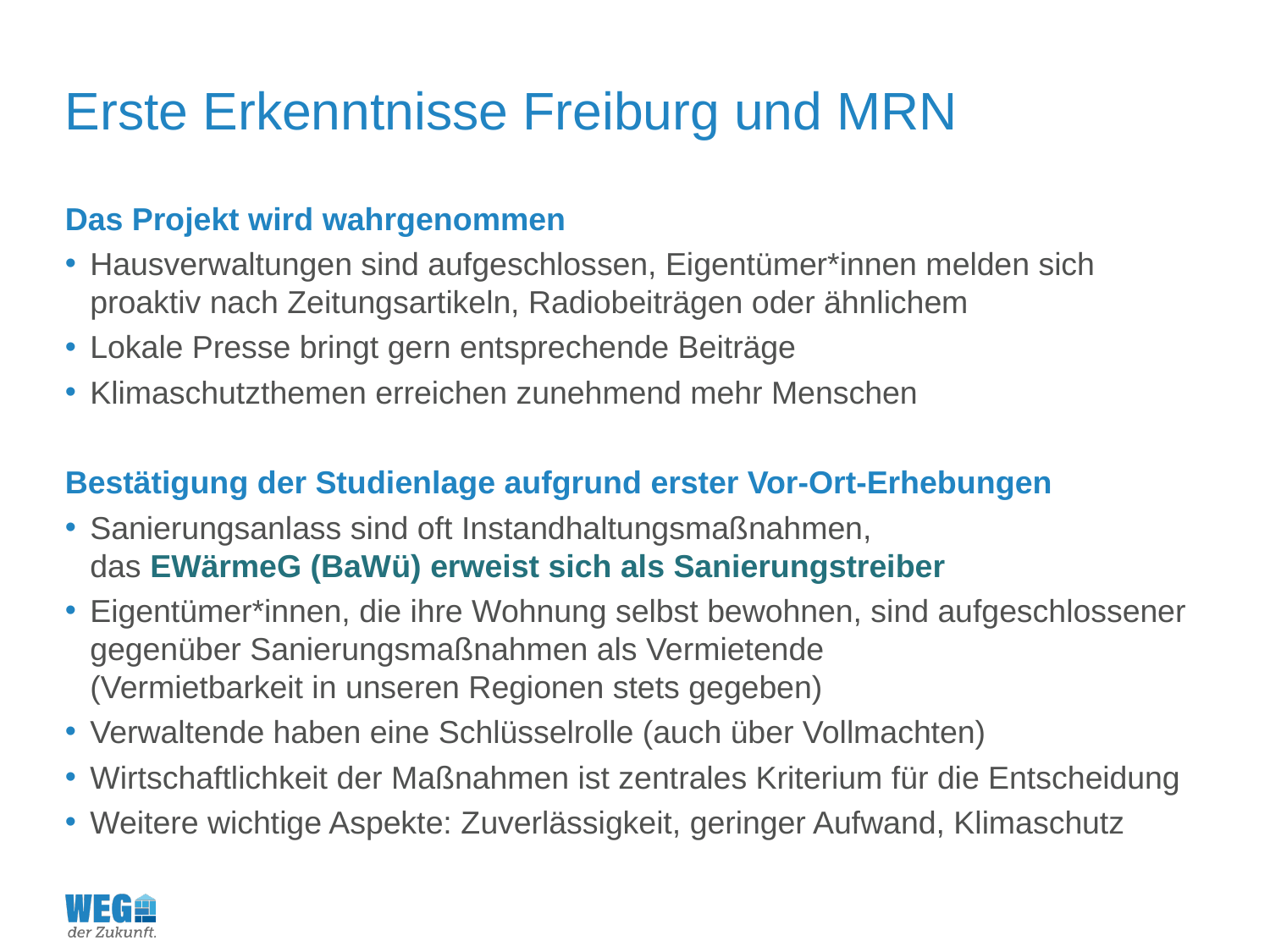

# Erste Erkenntnisse Freiburg und MRN
Das Projekt wird wahrgenommen
Hausverwaltungen sind aufgeschlossen, Eigentümer*innen melden sich proaktiv nach Zeitungsartikeln, Radiobeiträgen oder ähnlichem
Lokale Presse bringt gern entsprechende Beiträge
Klimaschutzthemen erreichen zunehmend mehr Menschen

Bestätigung der Studienlage aufgrund erster Vor-Ort-Erhebungen
Sanierungsanlass sind oft Instandhaltungsmaßnahmen,
das EWärmeG (BaWü) erweist sich als Sanierungstreiber
Eigentümer*innen, die ihre Wohnung selbst bewohnen, sind aufgeschlossener gegenüber Sanierungsmaßnahmen als Vermietende
(Vermietbarkeit in unseren Regionen stets gegeben)
Verwaltende haben eine Schlüsselrolle (auch über Vollmachten)
Wirtschaftlichkeit der Maßnahmen ist zentrales Kriterium für die Entscheidung
Weitere wichtige Aspekte: Zuverlässigkeit, geringer Aufwand, Klimaschutz